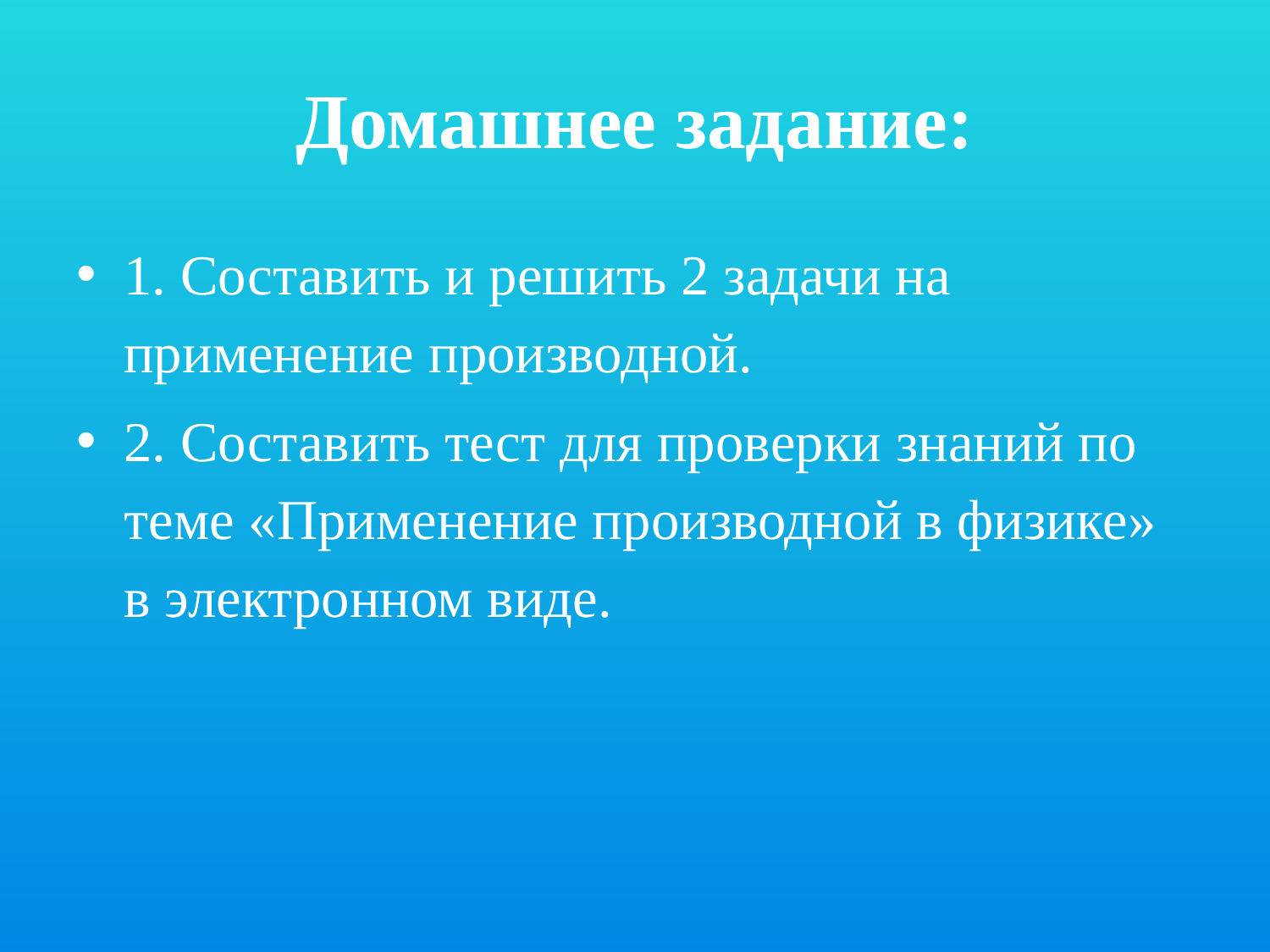

# Домашнее задание:
1. Составить и решить 2 задачи на применение производной.
2. Составить тест для проверки знаний по теме «Применение производной в физике» в электронном виде.